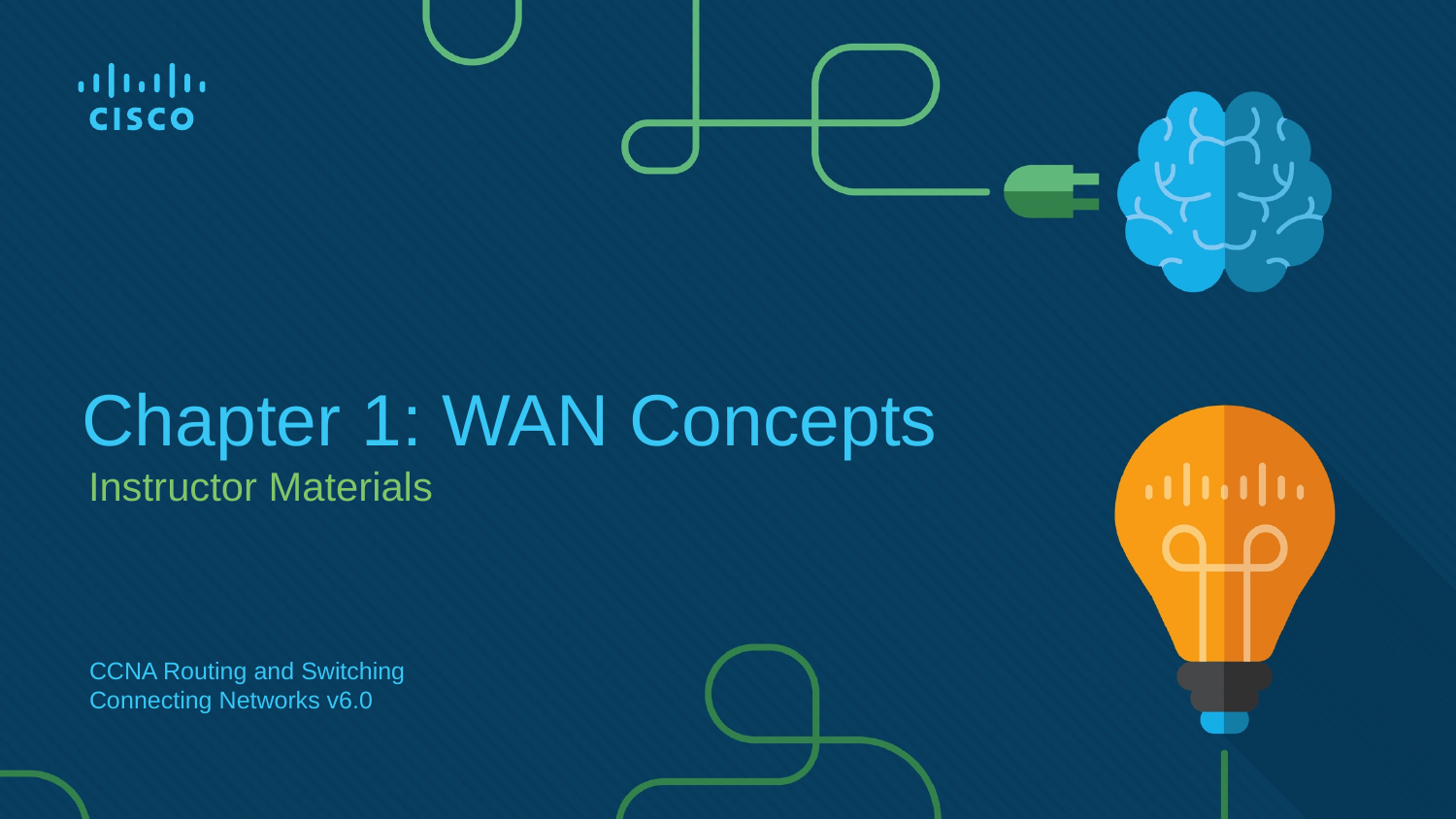

# Chapter 1: WAN Concepts
Instructor Materials
CCNA Routing and Switching
Connecting Networks v6.0